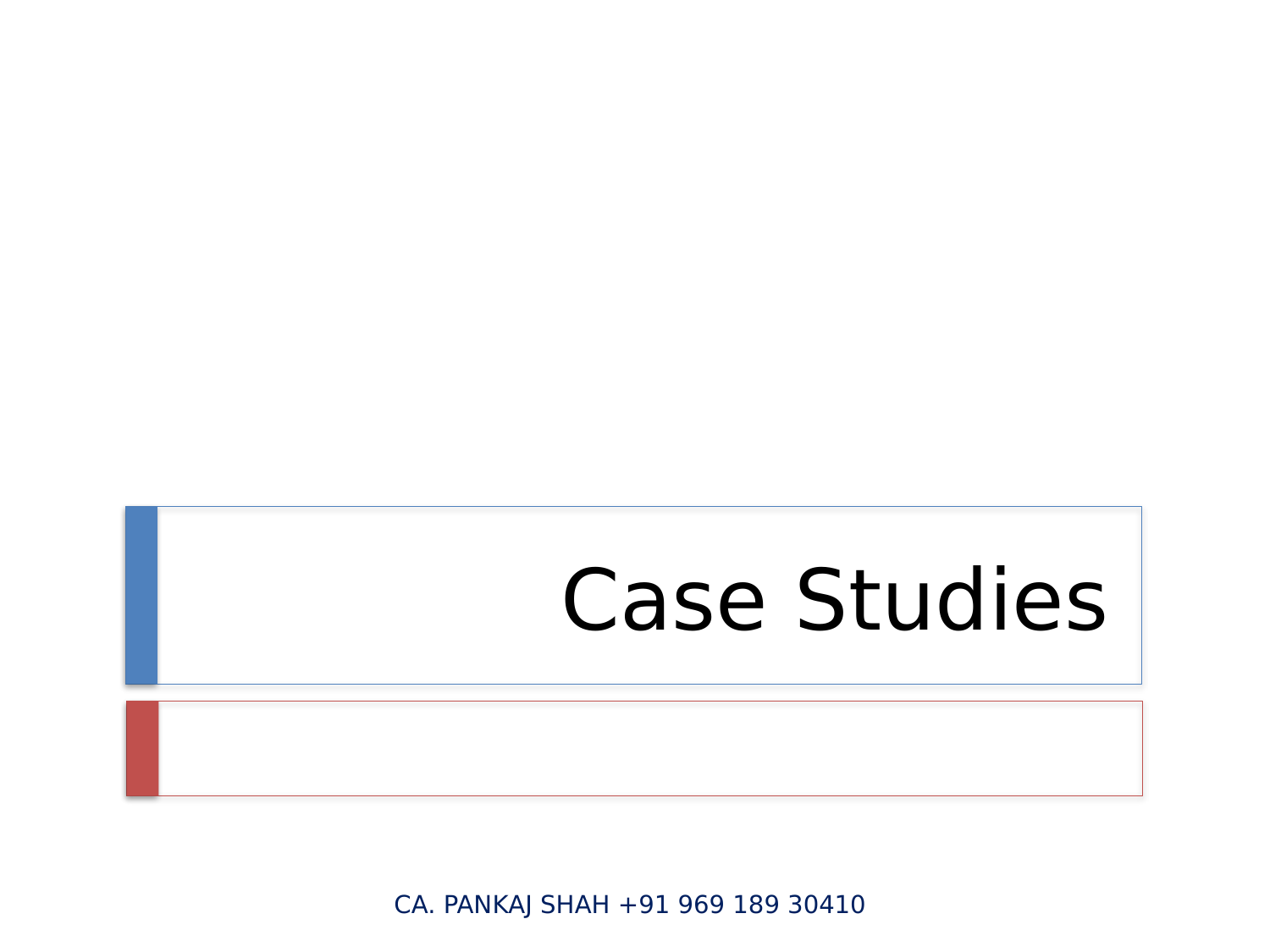

# Case Studies
CA. PANKAJ SHAH +91 969 189 30410